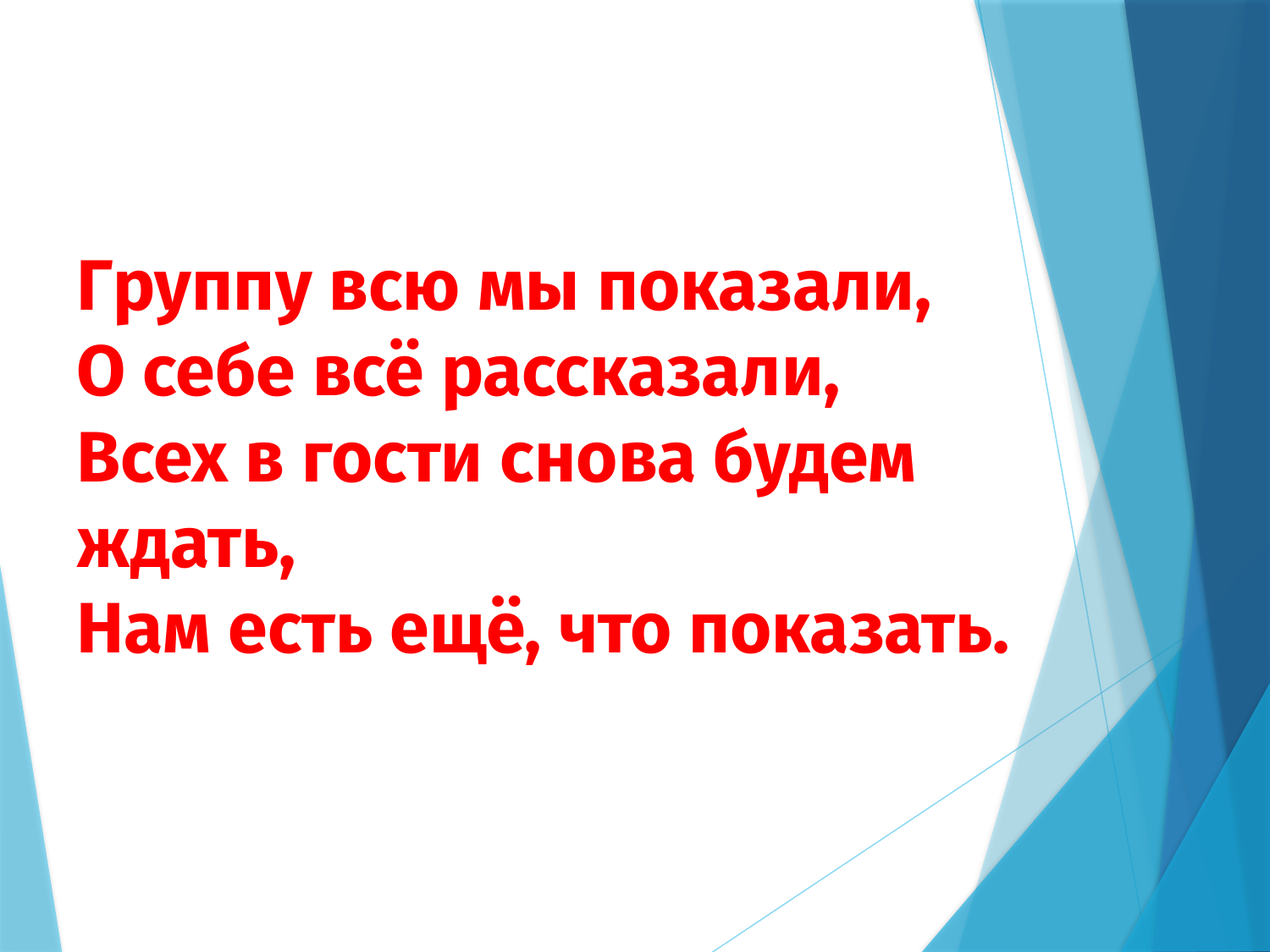

# Группу всю мы показали, О себе всё рассказали, Всех в гости снова будем ждать, Нам есть ещё, что показать.